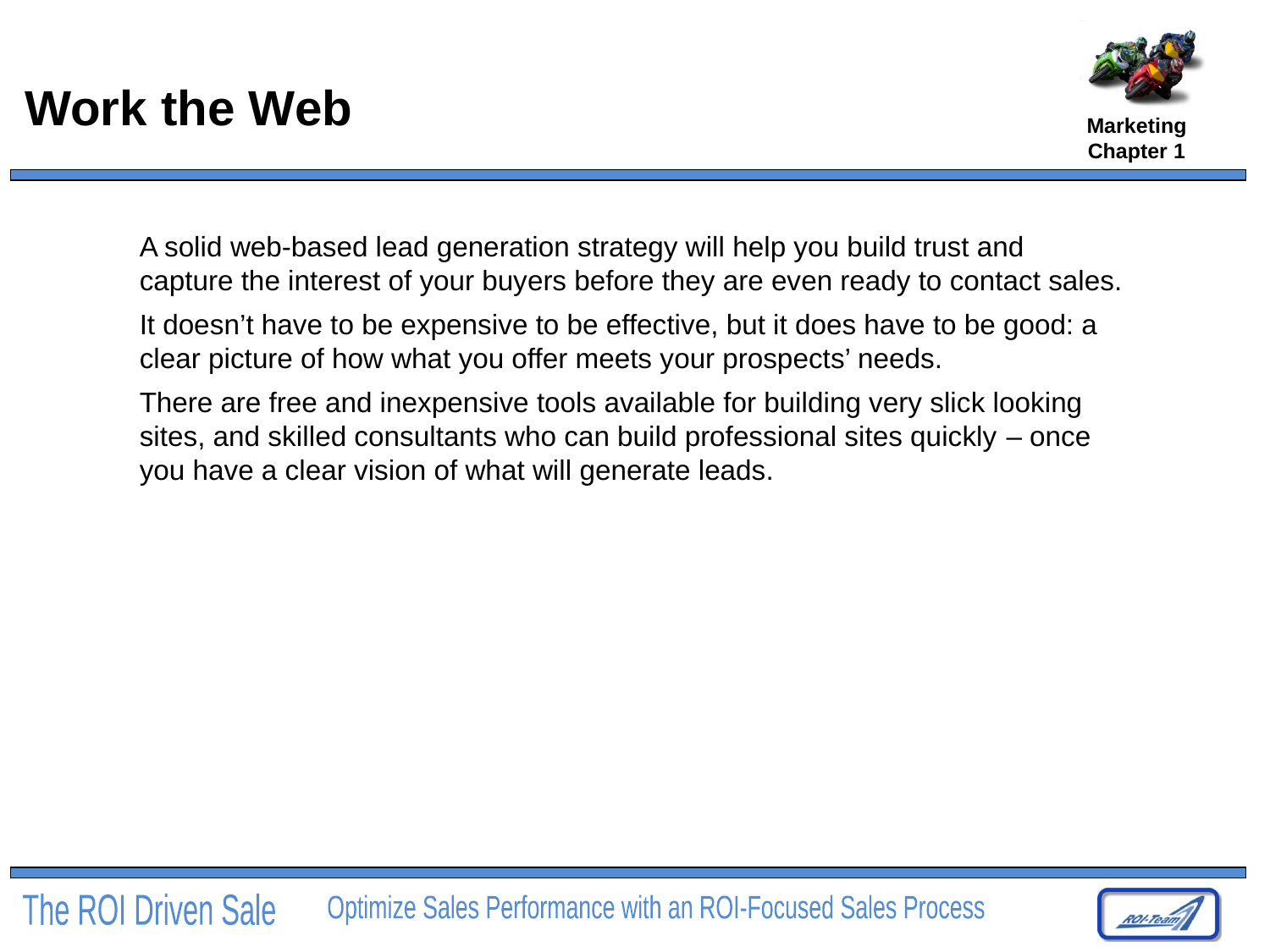

# Work the Web

Marketing
Chapter 1
A solid web-based lead generation strategy will help you build trust and capture the interest of your buyers before they are even ready to contact sales.
It doesn’t have to be expensive to be effective, but it does have to be good: a clear picture of how what you offer meets your prospects’ needs.
There are free and inexpensive tools available for building very slick looking sites, and skilled consultants who can build professional sites quickly – once you have a clear vision of what will generate leads.